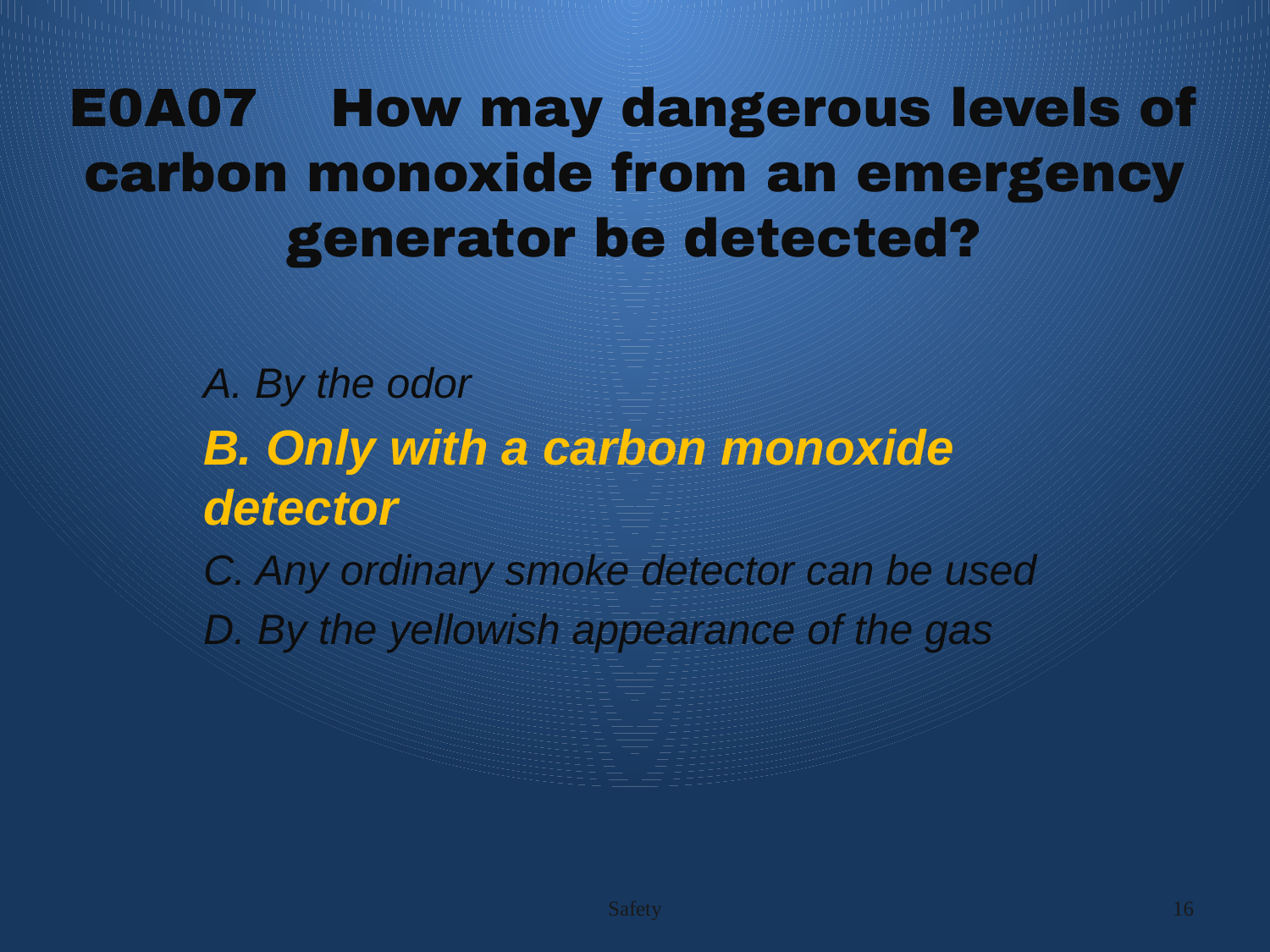

# E0A07    How may dangerous levels of carbon monoxide from an emergency generator be detected?
A. By the odor
B. Only with a carbon monoxide detector
C. Any ordinary smoke detector can be used
D. By the yellowish appearance of the gas
Safety
16